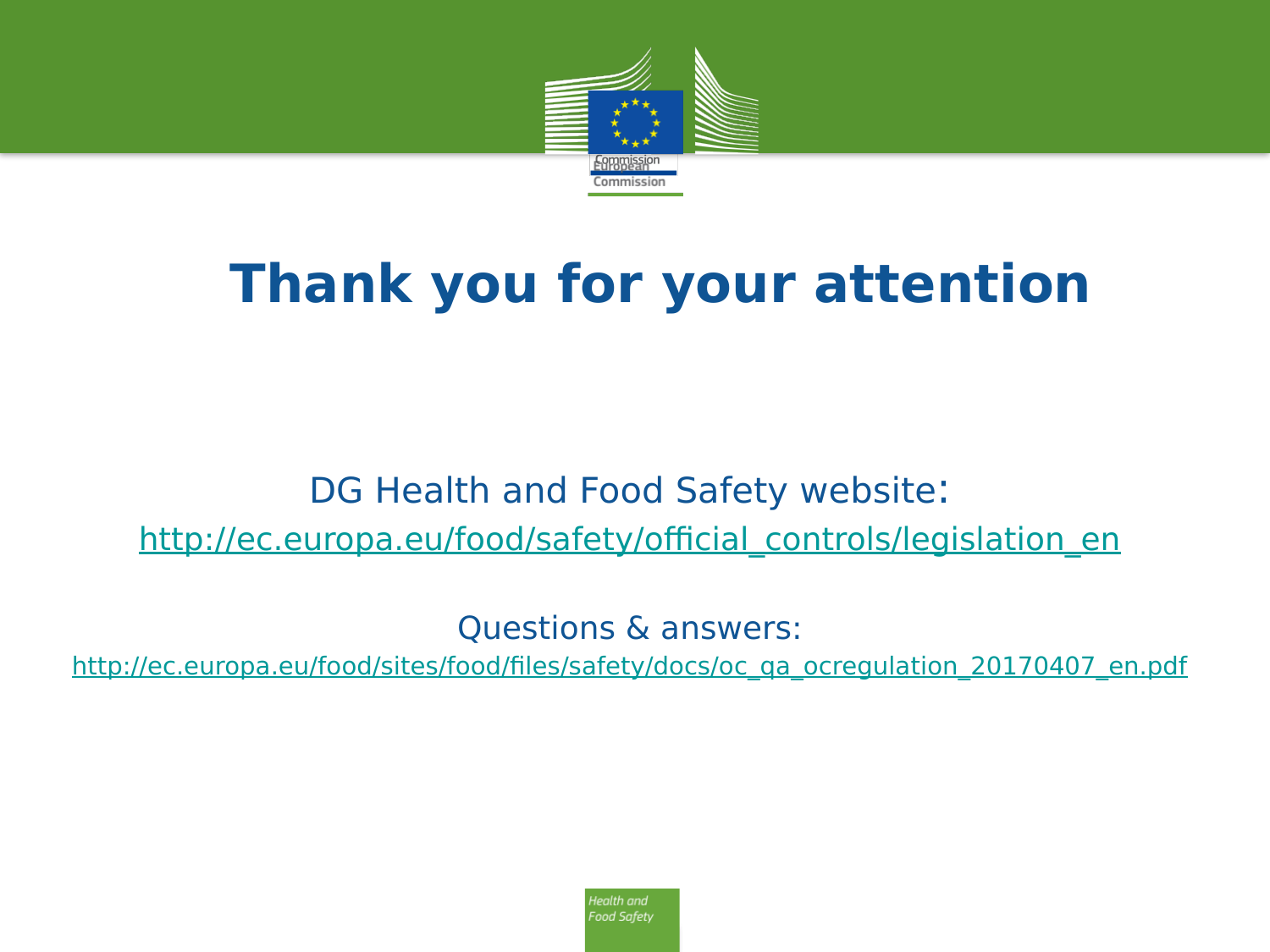

# Thank you for your attention

DG Health and Food Safety website:
http://ec.europa.eu/food/safety/official_controls/legislation_en

Questions & answers:
http://ec.europa.eu/food/sites/food/files/safety/docs/oc_qa_ocregulation_20170407_en.pdf